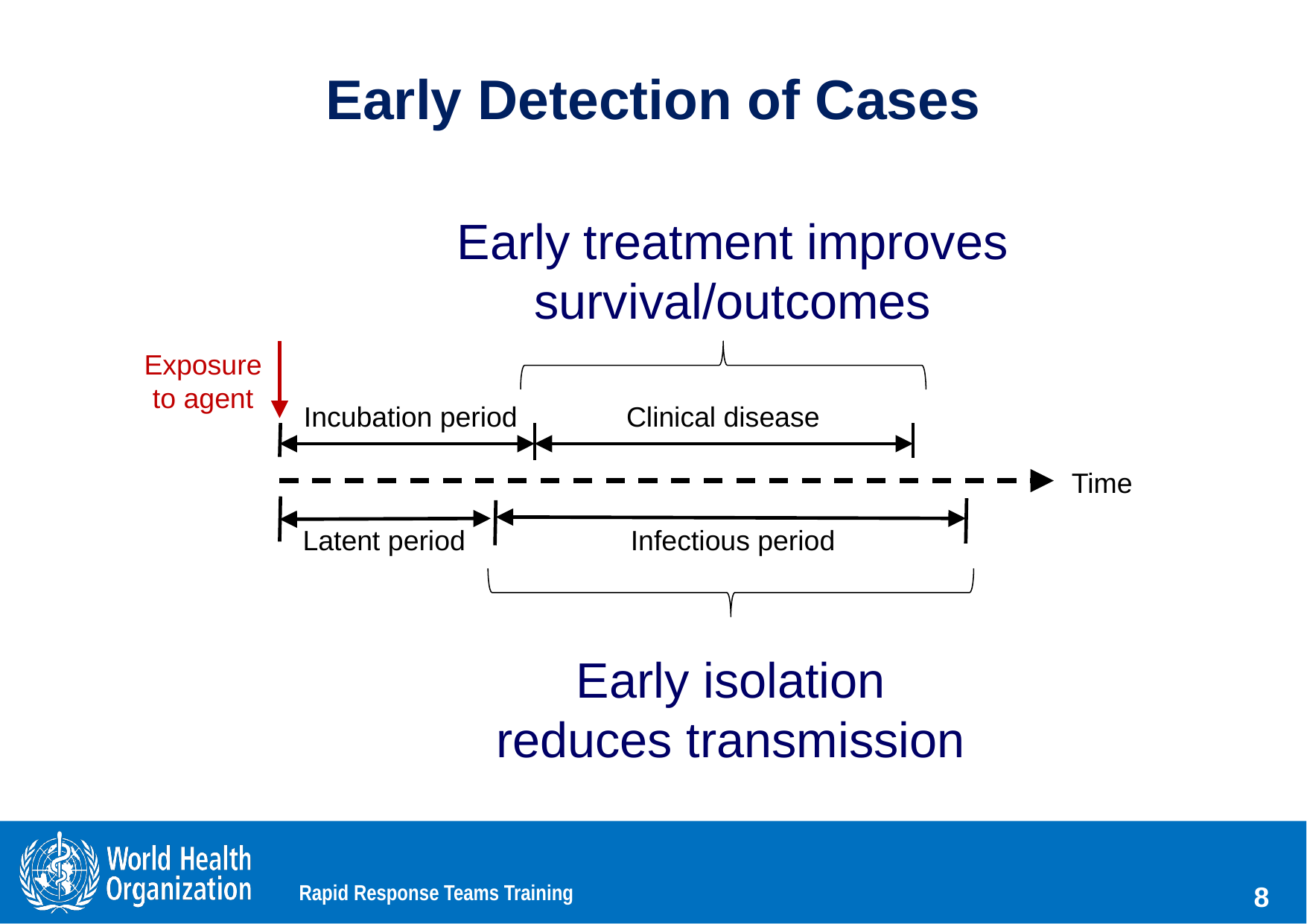

# Early Detection of Cases

Early treatment improves survival/outcomes
Exposure to agent

Incubation period
Clinical disease
Time
Latent period
Infectious period
Early isolation reduces transmission